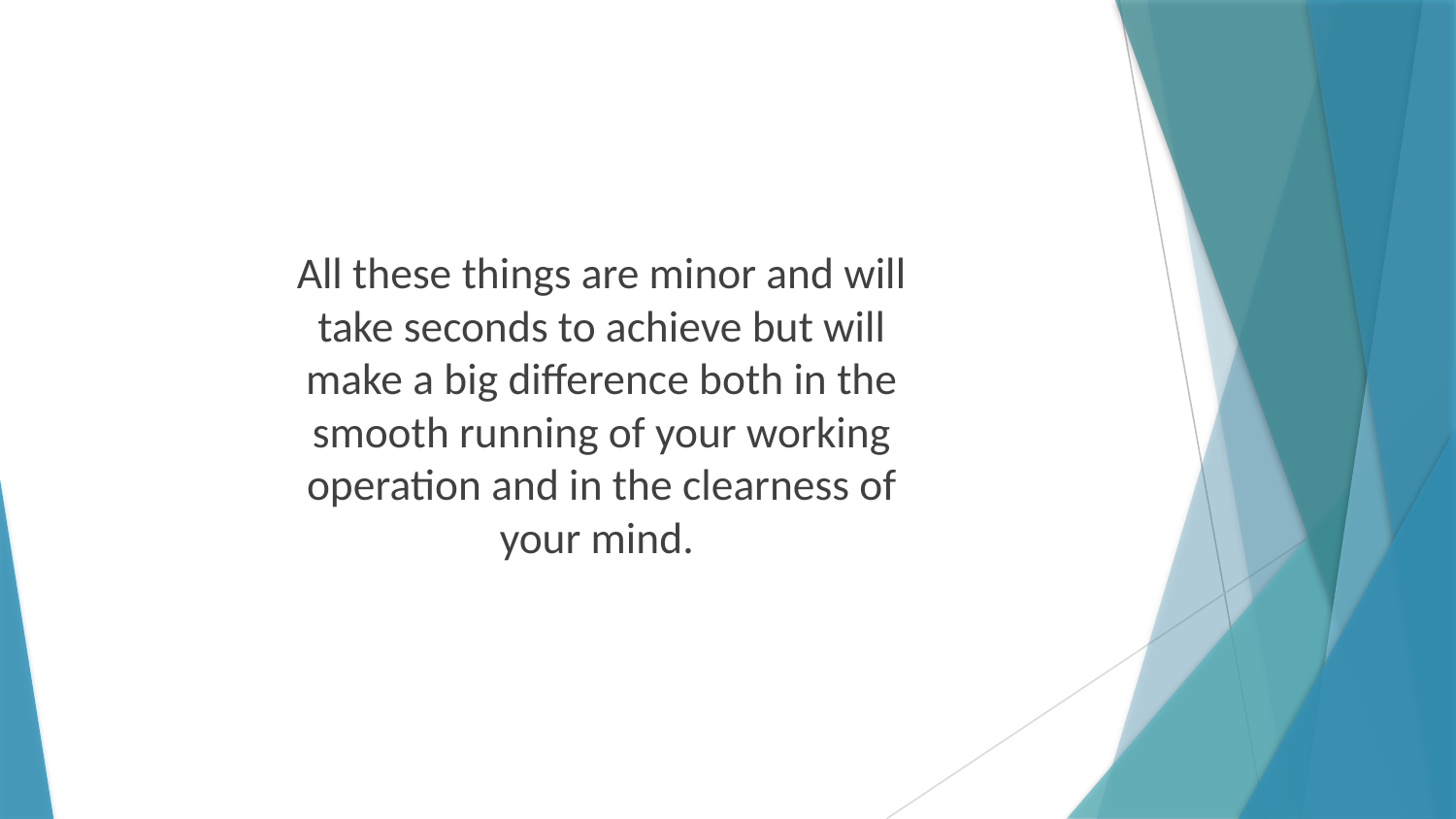

All these things are minor and will take seconds to achieve but will make a big difference both in the smooth running of your working operation and in the clearness of your mind.